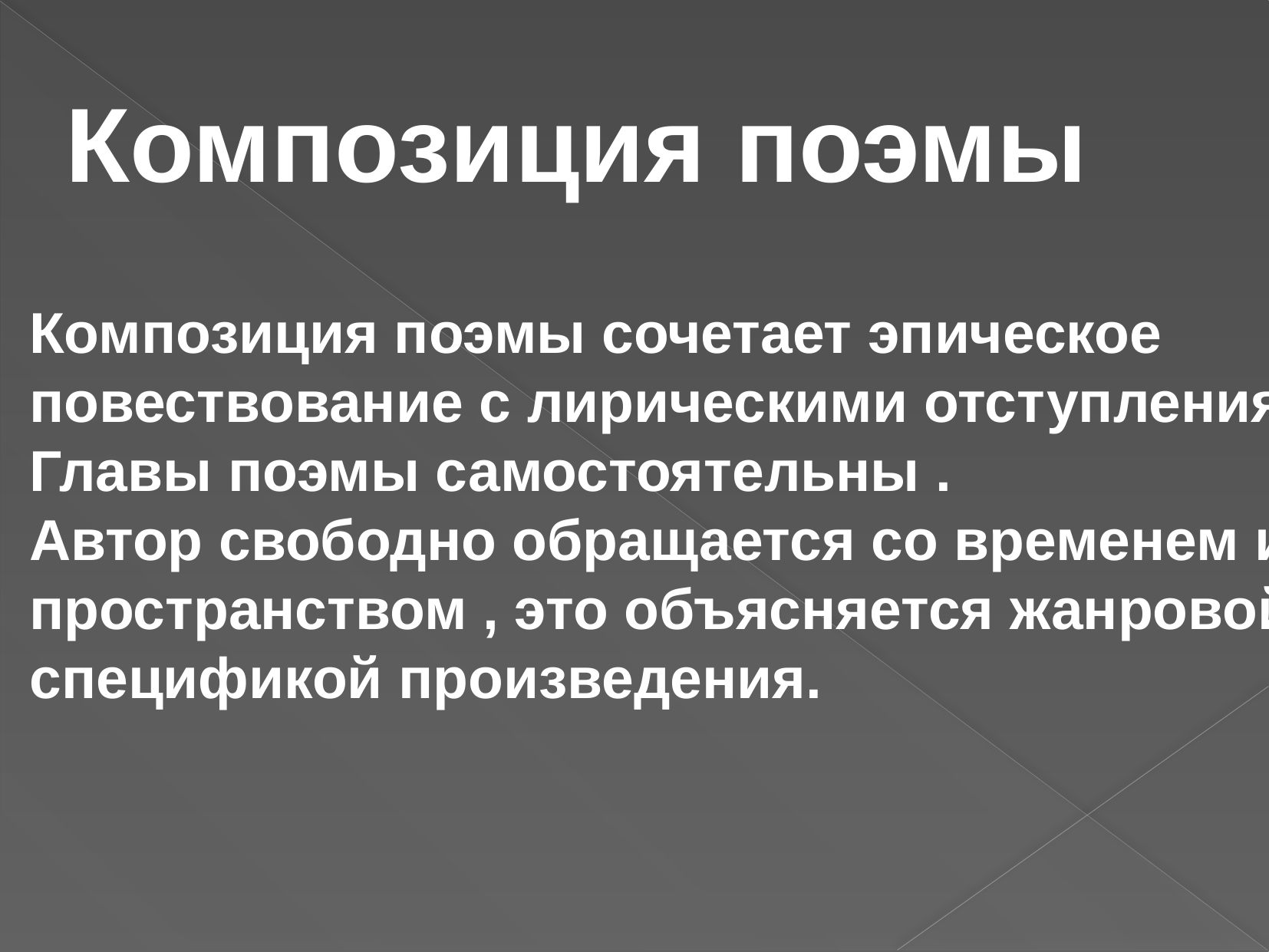

Композиция поэмы
Композиция поэмы сочетает эпическое
повествование с лирическими отступлениями.
Главы поэмы самостоятельны .
Автор свободно обращается со временем и
пространством , это объясняется жанровой
спецификой произведения.